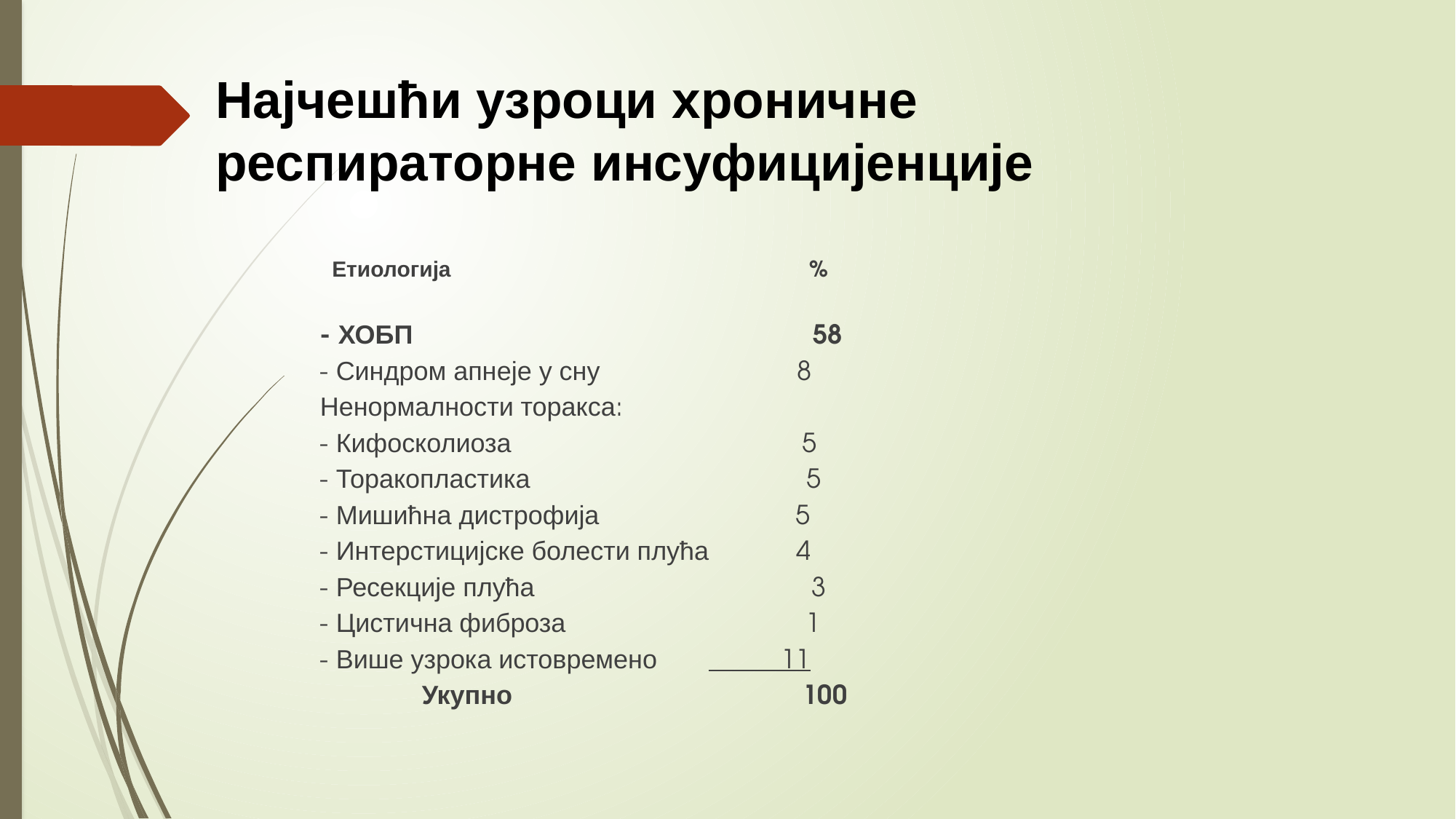

# Најчешћи узроци хроничне респираторне инсуфицијенције
  Етиологија                                                          %

- ХОБП                                                       58
- Синдром апнеје у сну                           8
Ненормалности торакса:
- Кифосколиоза                                        5
- Торакопластика                                      5
- Мишићна дистрофија                           5
- Интерстицијске болести плућа            4
- Ресекције плућа                                      3
- Цистична фиброза                                 1
- Више узрока истовремено                 11
              Укупно                                        100